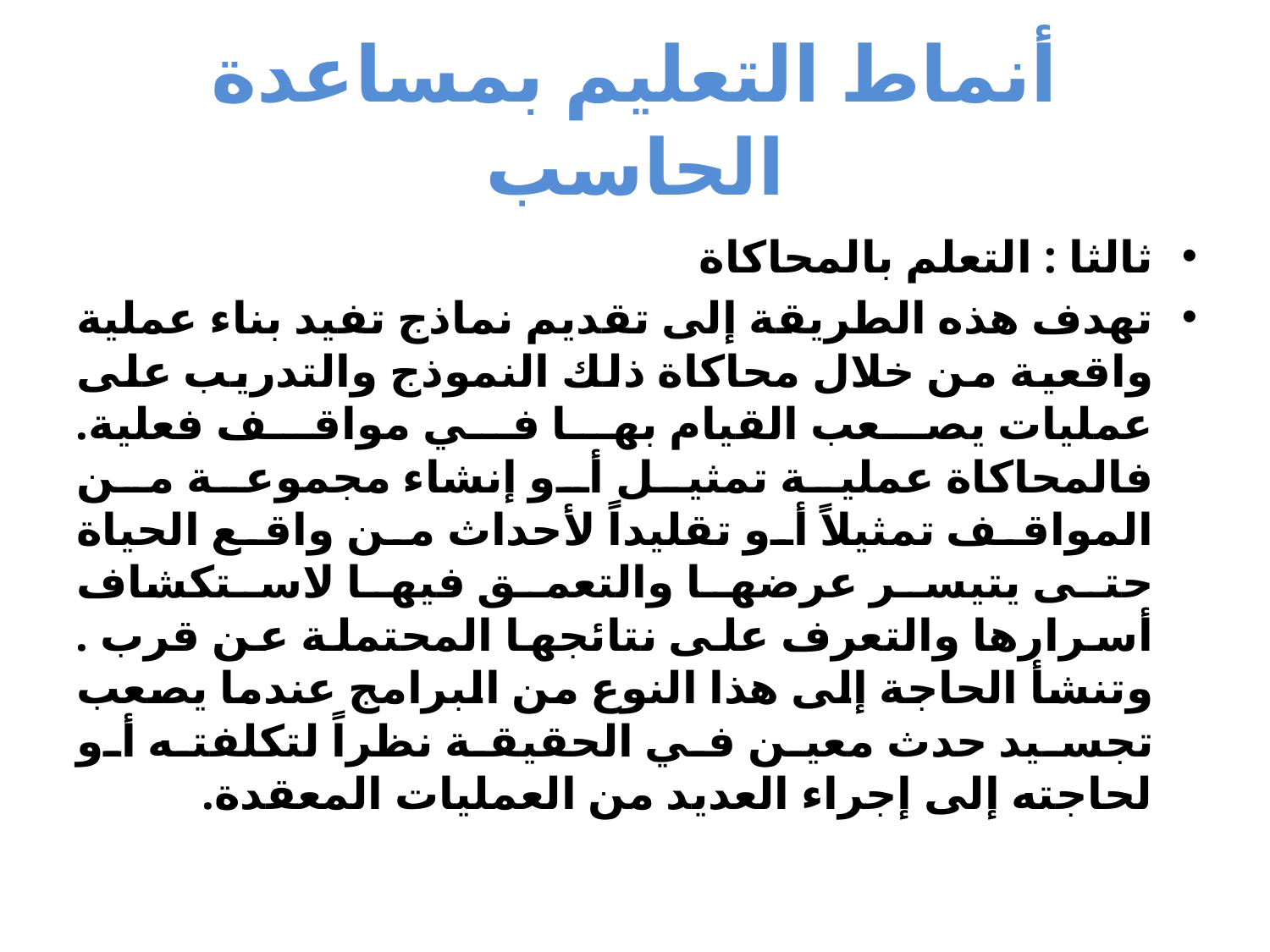

# أنماط التعليم بمساعدة الحاسب
ثالثا : التعلم بالمحاكاة
تهدف هذه الطريقة إلى تقديم نماذج تفيد بناء عملية واقعية من خلال محاكاة ذلك النموذج والتدريب على عمليات يصعب القيام بها في مواقف فعلية. فالمحاكاة عملية تمثيل أو إنشاء مجموعة من المواقف تمثيلاً أو تقليداً لأحداث من واقع الحياة حتى يتيسر عرضها والتعمق فيها لاستكشاف أسرارها والتعرف على نتائجها المحتملة عن قرب . وتنشأ الحاجة إلى هذا النوع من البرامج عندما يصعب تجسيد حدث معين في الحقيقة نظراً لتكلفته أو لحاجته إلى إجراء العديد من العمليات المعقدة.